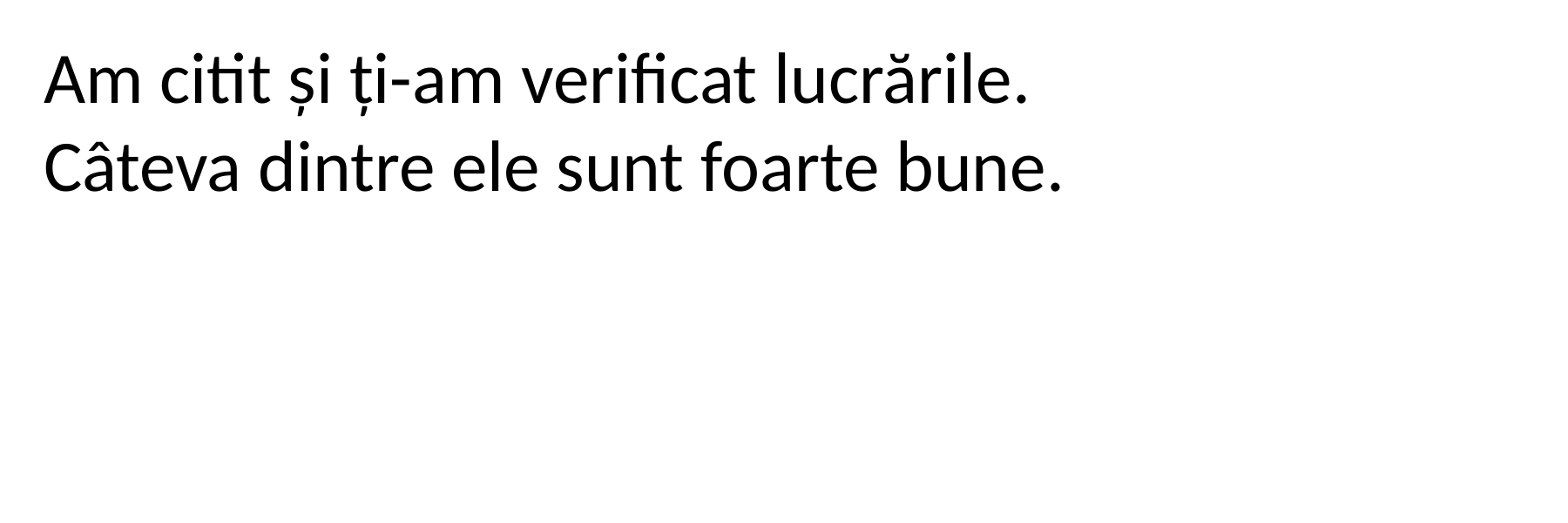

Am citit și ți-am verificat lucrările.
Câteva dintre ele sunt foarte bune.